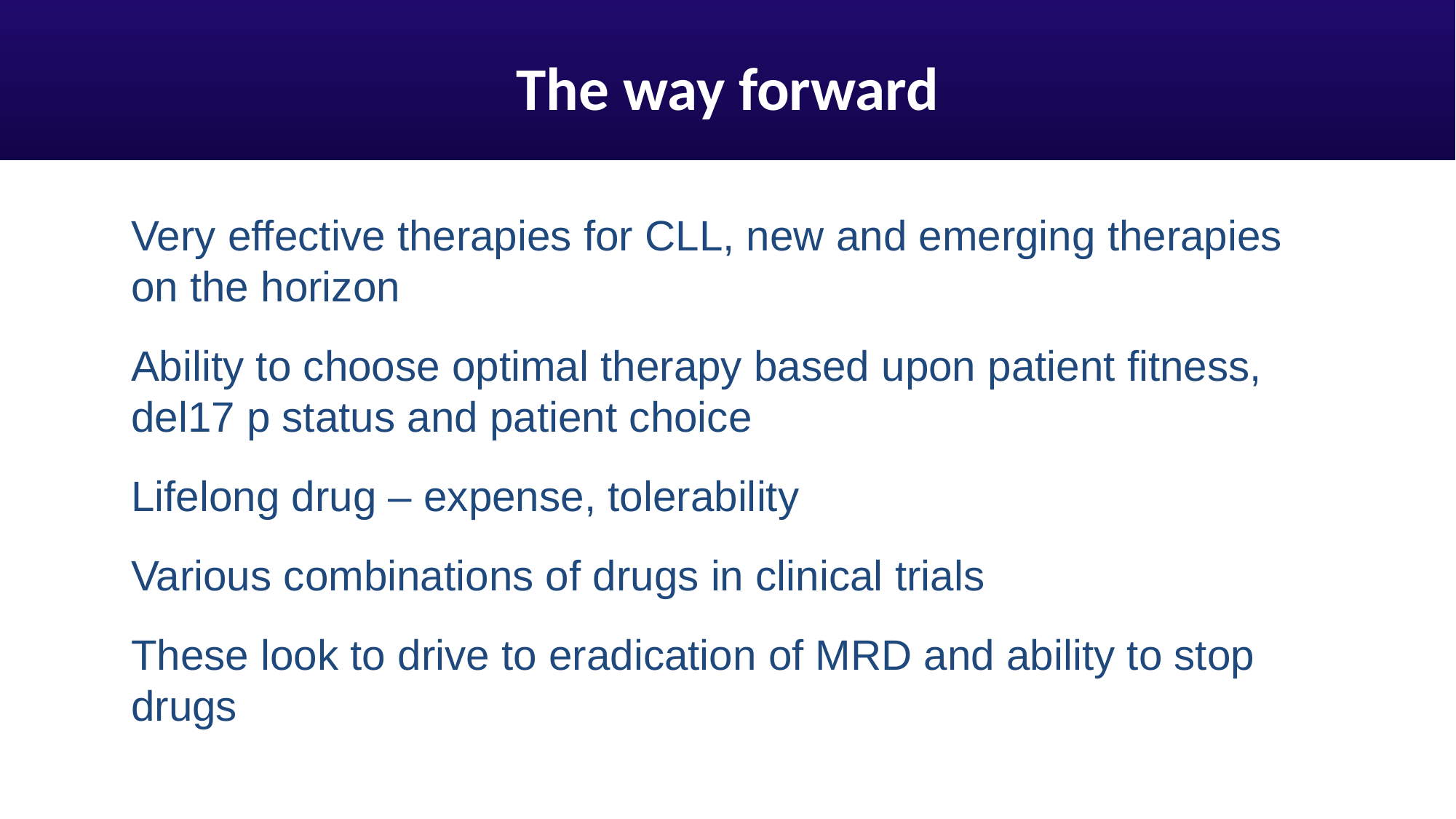

The way forward
Very effective therapies for CLL, new and emerging therapies on the horizon
Ability to choose optimal therapy based upon patient fitness,
del17 p status and patient choice
Lifelong drug – expense, tolerability
Various combinations of drugs in clinical trials
These look to drive to eradication of MRD and ability to stop drugs